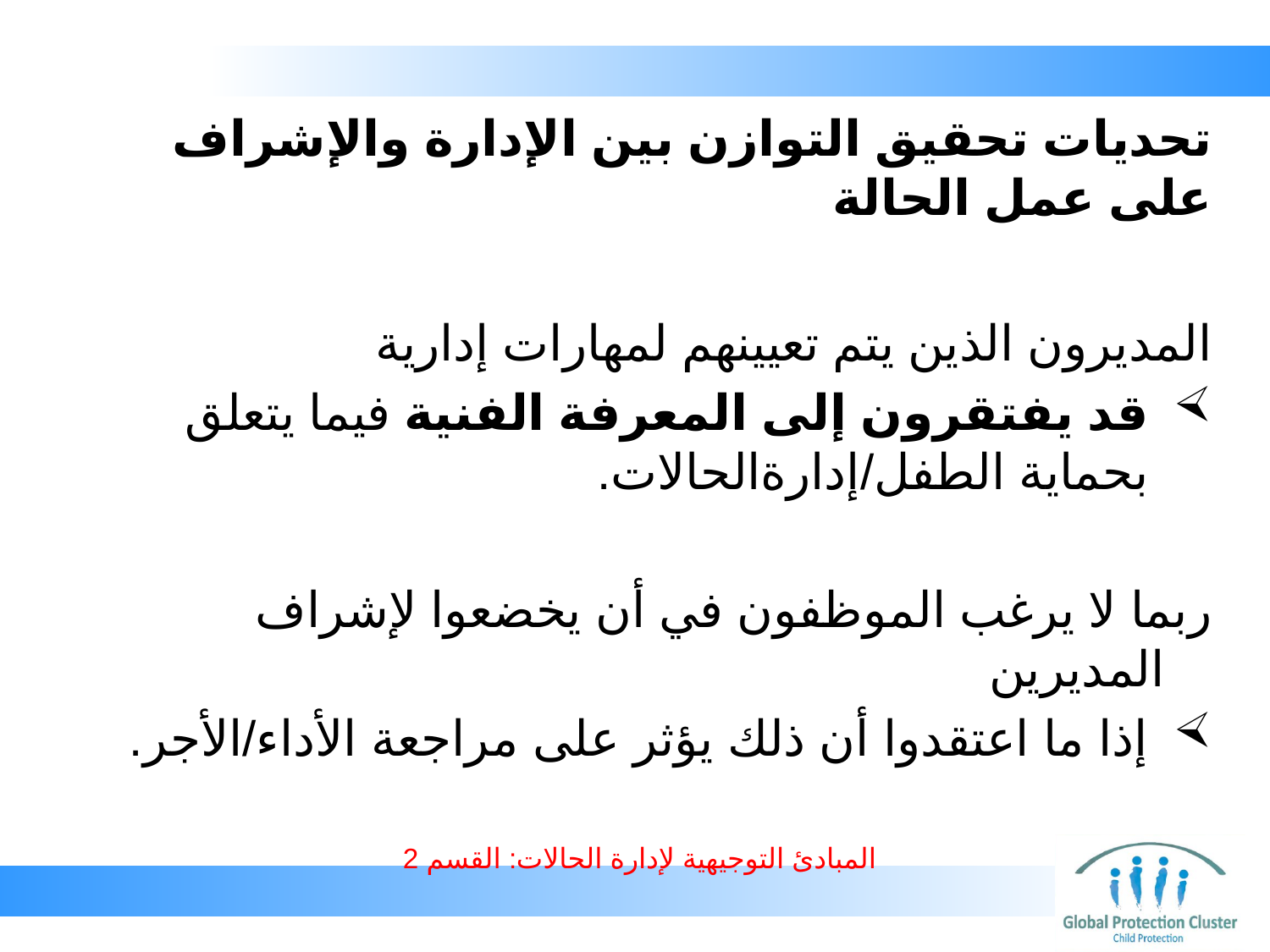

# تحديات تحقيق التوازن بين الإدارة والإشراف على عمل الحالة

المديرون الذين يتم تعيينهم لمهارات إدارية
قد يفتقرون إلى المعرفة الفنية فيما يتعلق بحماية الطفل/إدارةالحالات.

ربما لا يرغب الموظفون في أن يخضعوا لإشراف المديرين
إذا ما اعتقدوا أن ذلك يؤثر على مراجعة الأداء/الأجر.

المبادئ التوجيهية لإدارة الحالات: القسم 2